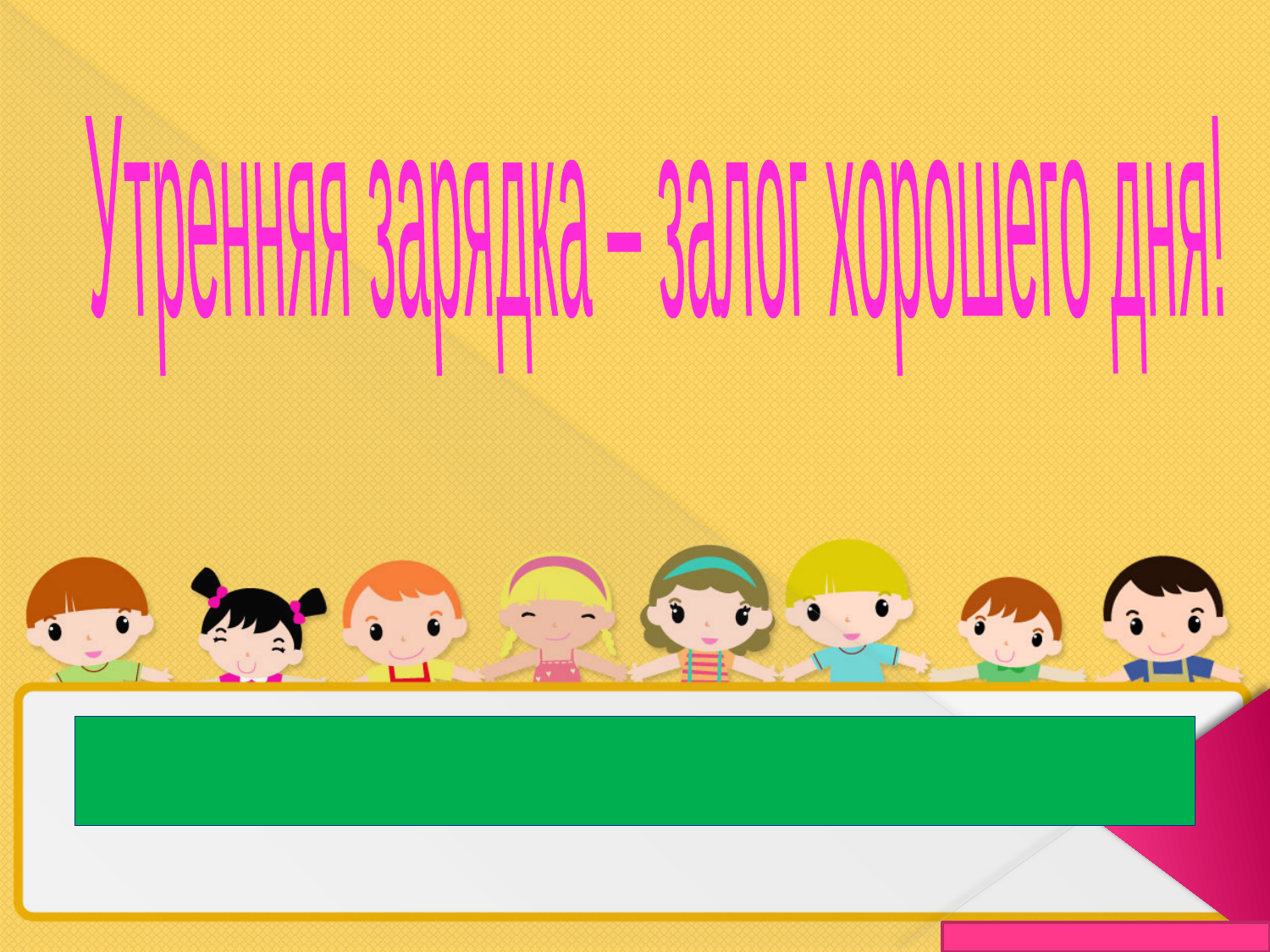

#
Утренняя зарядка – залог хорошего дня!
Стельмахова Е.А.
Инструктор по физической культуре ГБДОУ д/с №74 г.Санкт-Петербург